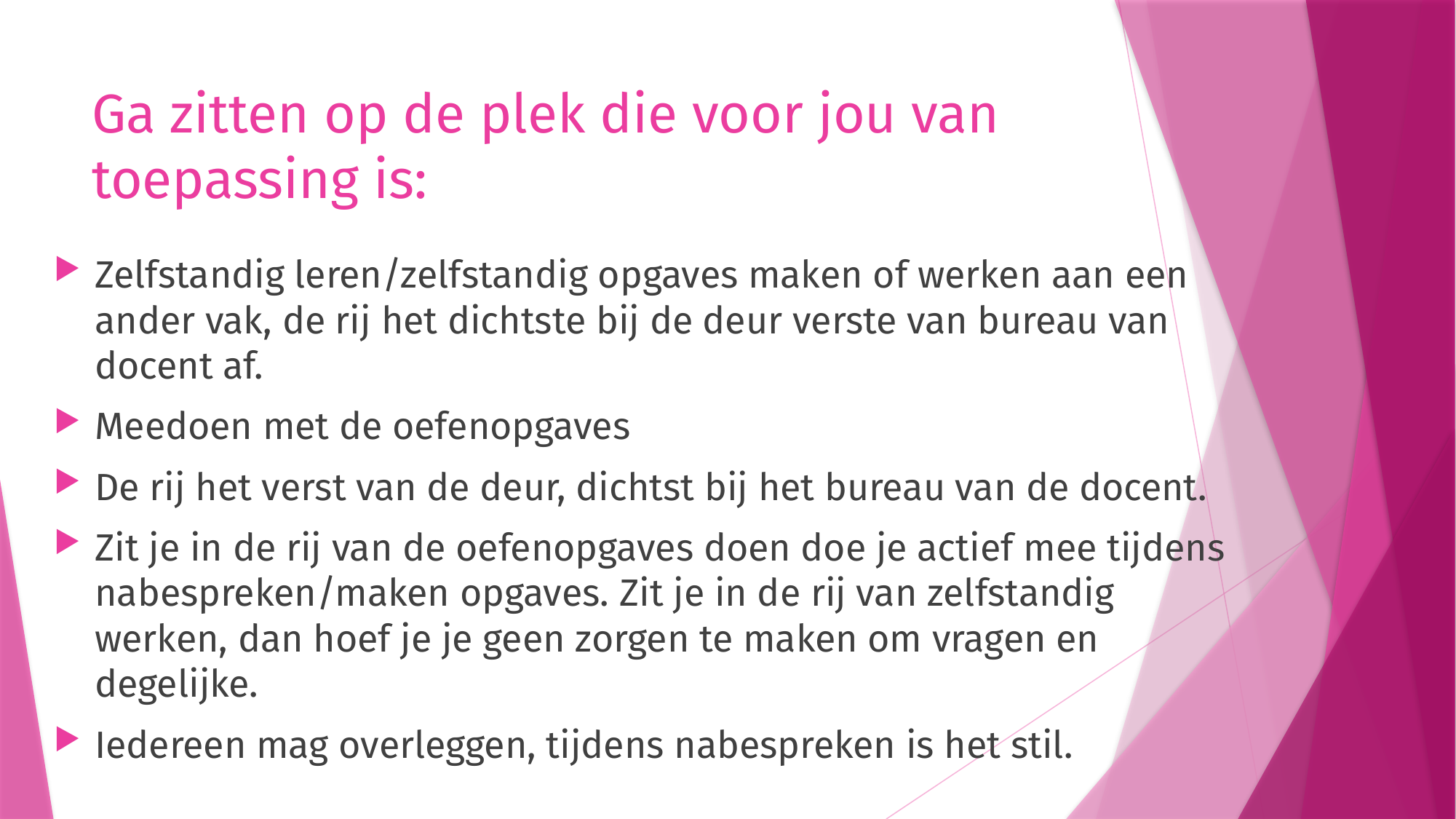

# Ga zitten op de plek die voor jou van toepassing is:
Zelfstandig leren/zelfstandig opgaves maken of werken aan een ander vak, de rij het dichtste bij de deur verste van bureau van docent af.
Meedoen met de oefenopgaves
De rij het verst van de deur, dichtst bij het bureau van de docent.
Zit je in de rij van de oefenopgaves doen doe je actief mee tijdens nabespreken/maken opgaves. Zit je in de rij van zelfstandig werken, dan hoef je je geen zorgen te maken om vragen en degelijke.
Iedereen mag overleggen, tijdens nabespreken is het stil.